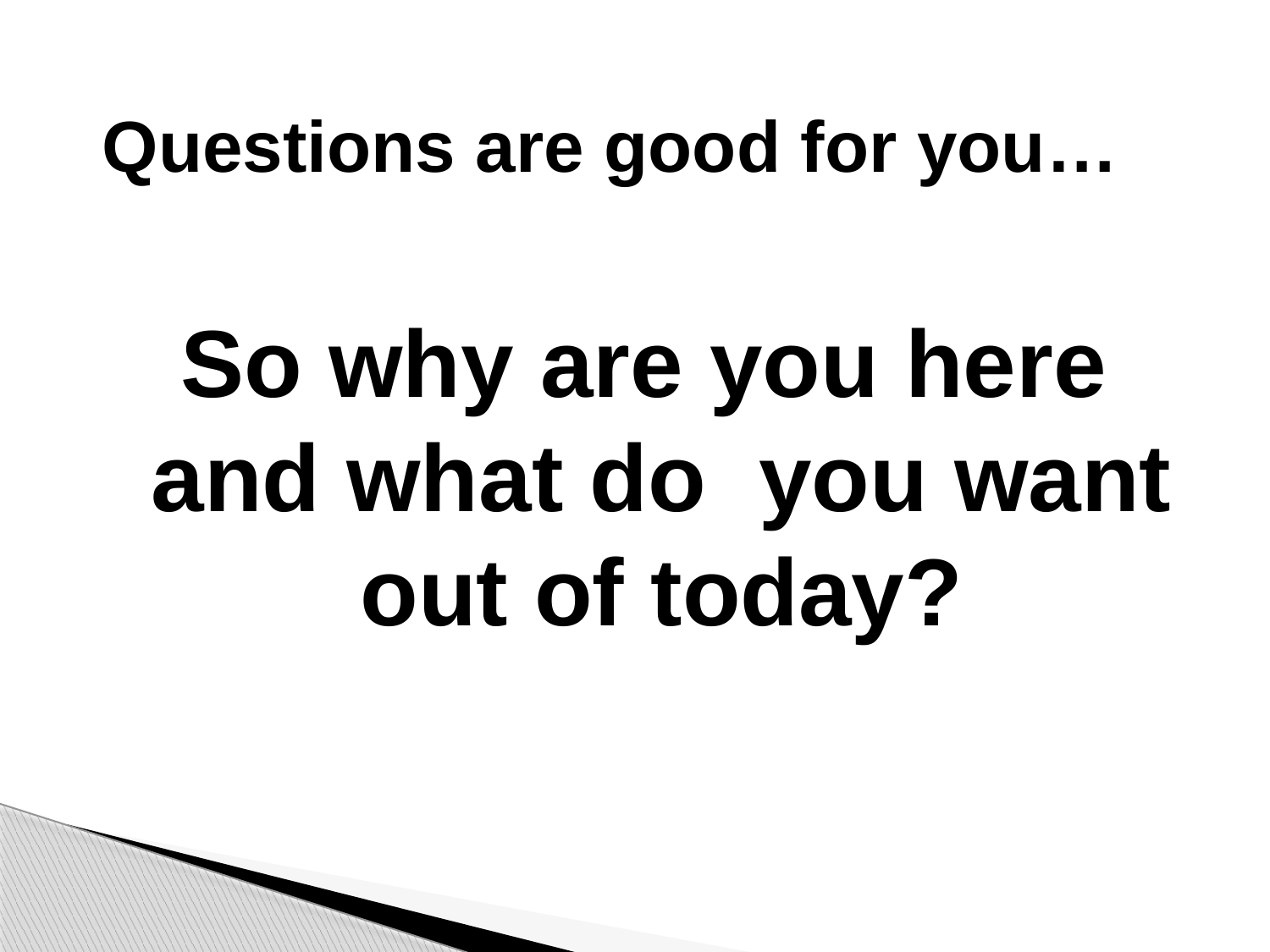

# Questions are good for you…
So why are you here and what do  you want out of today?